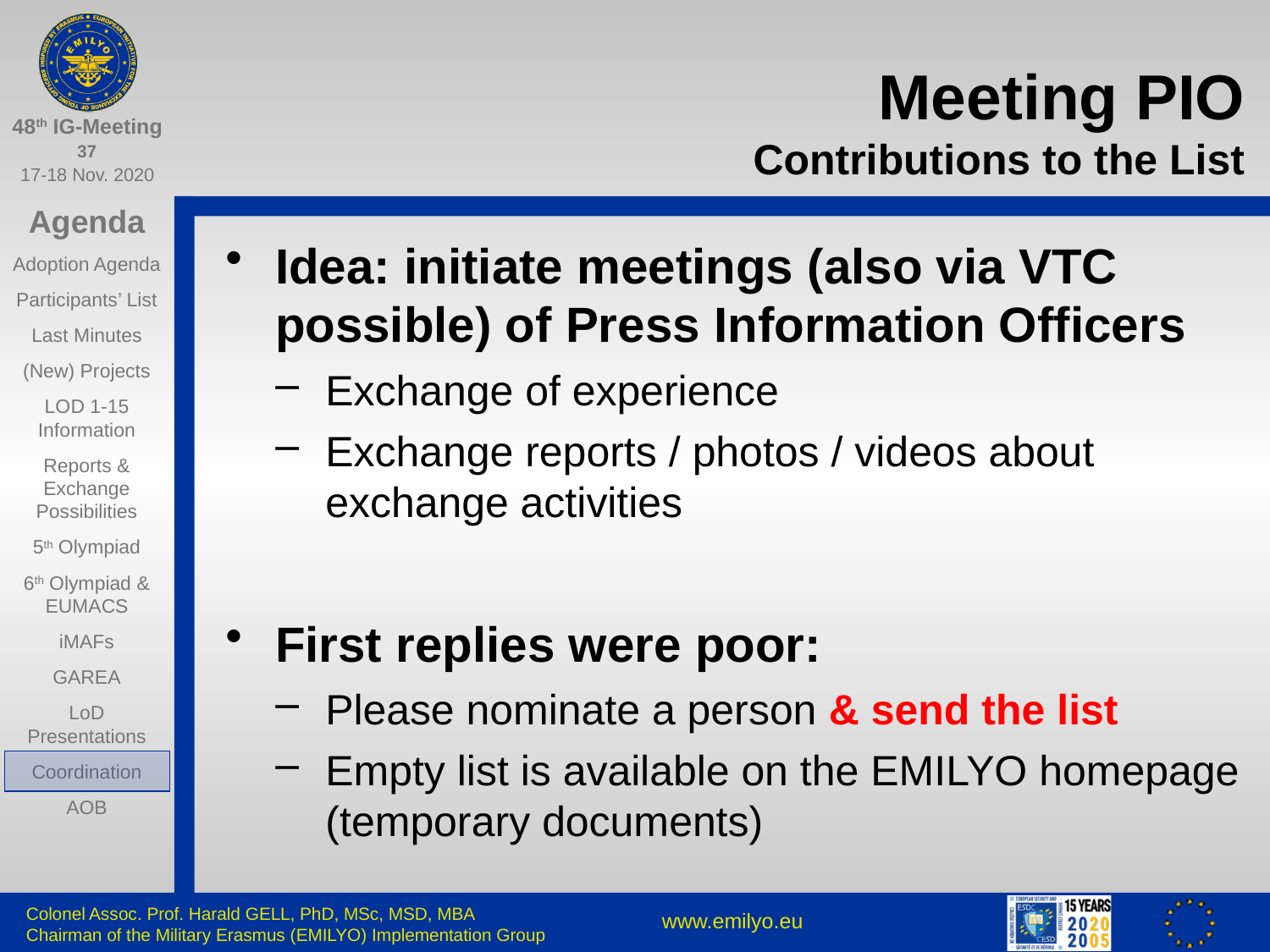

# Meeting PIO Contributions to the List
Idea: initiate meetings (also via VTC possible) of Press Information Officers
Exchange of experience
Exchange reports / photos / videos about exchange activities

First replies were poor:
Please nominate a person & send the list
Empty list is available on the EMILYO homepage (temporary documents)